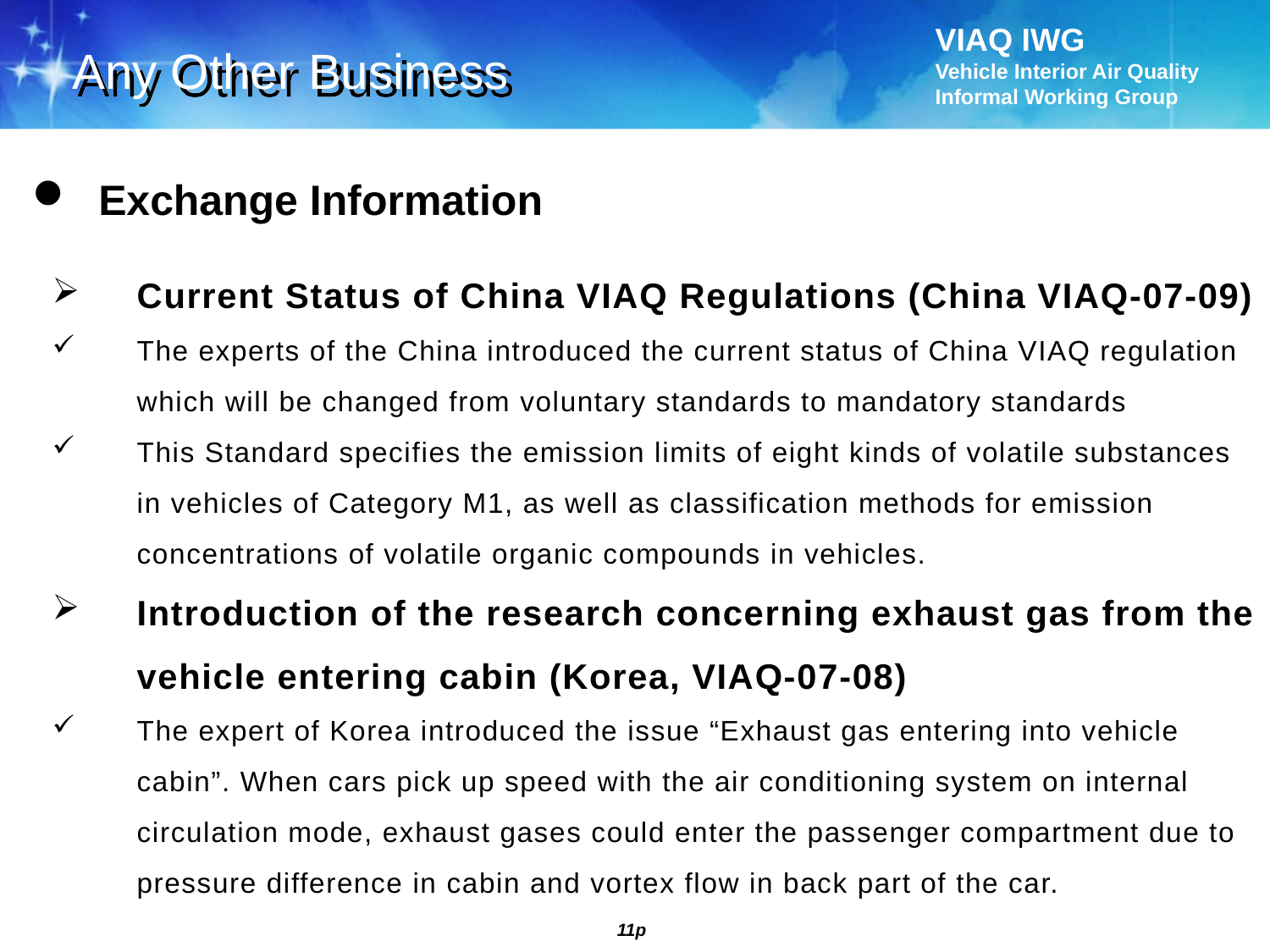

Any Other Business
  Exchange Information
Current Status of China VIAQ Regulations (China VIAQ-07-09)
The experts of the China introduced the current status of China VIAQ regulation which will be changed from voluntary standards to mandatory standards
This Standard specifies the emission limits of eight kinds of volatile substances in vehicles of Category M1, as well as classification methods for emission concentrations of volatile organic compounds in vehicles.
Introduction of the research concerning exhaust gas from the vehicle entering cabin (Korea, VIAQ-07-08)
The expert of Korea introduced the issue “Exhaust gas entering into vehicle cabin”. When cars pick up speed with the air conditioning system on internal circulation mode, exhaust gases could enter the passenger compartment due to pressure difference in cabin and vortex flow in back part of the car.